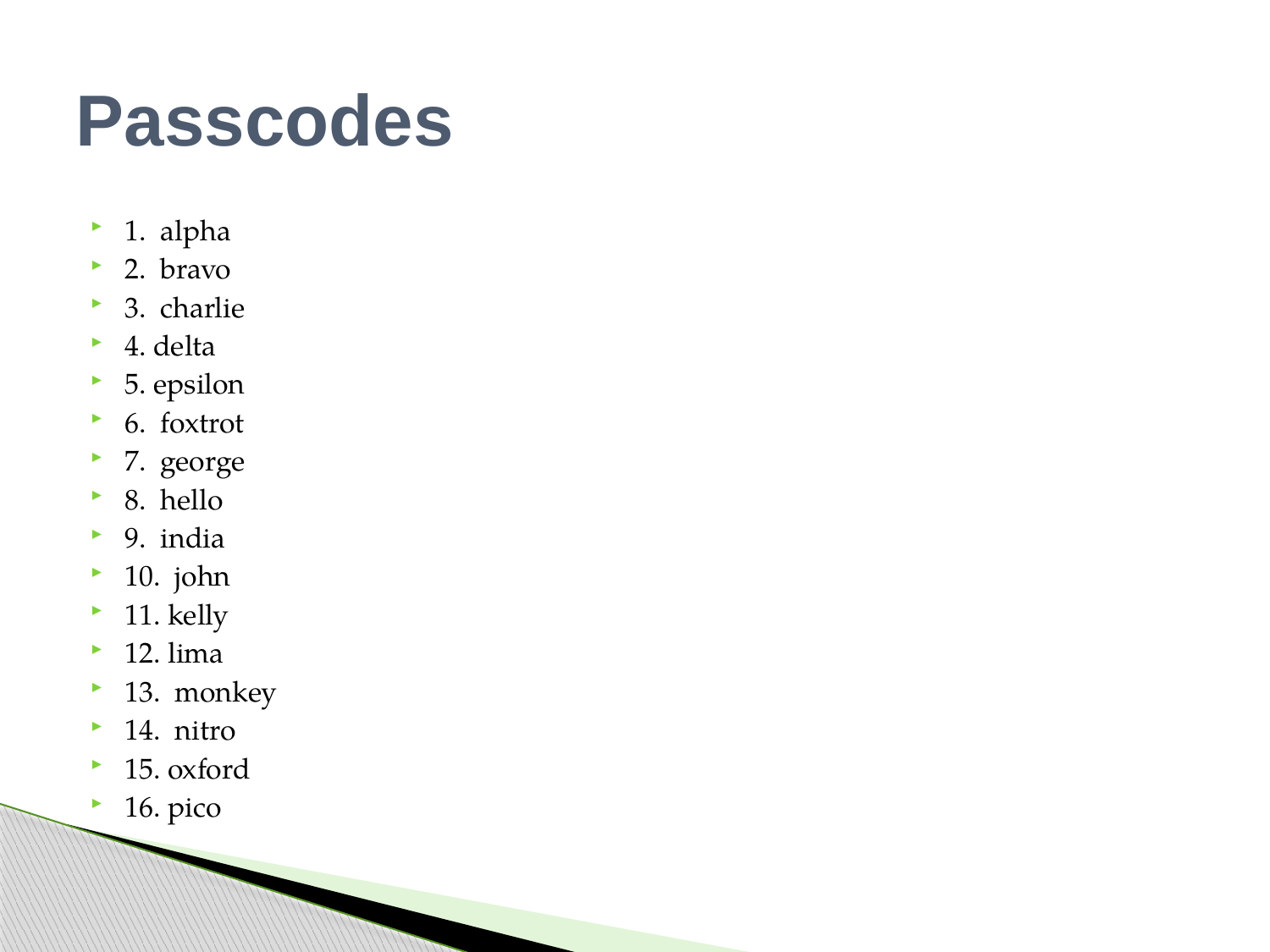

# Passcodes
1.  alpha
2.  bravo
3.  charlie
4. delta
5. epsilon
6.  foxtrot
7.  george
8.  hello
9.  india
10.  john
11. kelly
12. lima
13.  monkey
14.  nitro
15. oxford
16. pico